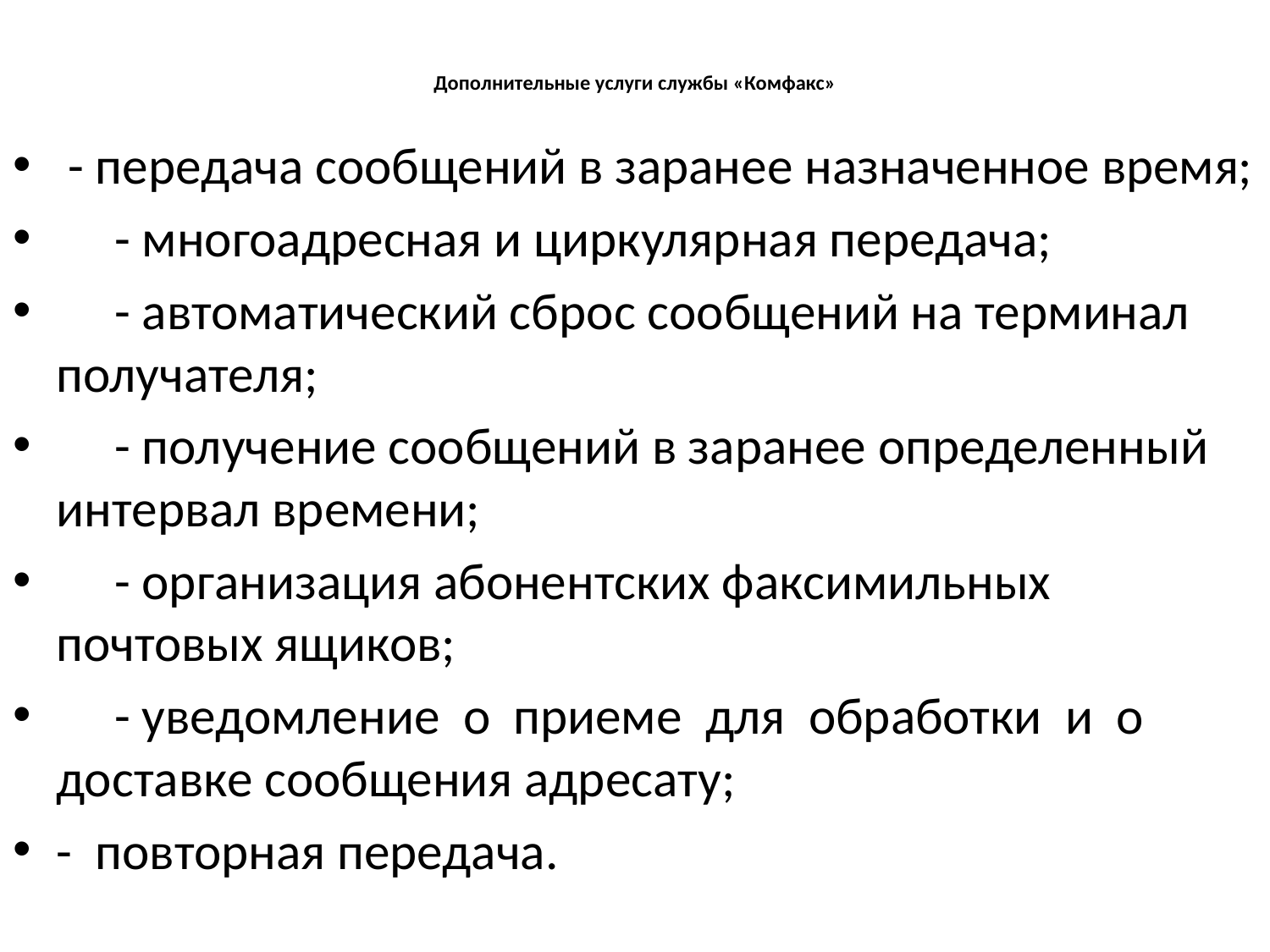

# Дополнительные услуги службы «Комфакс»
 - передача сообщений в заранее назначенное время;
     - многоадресная и циркулярная передача;
     - автоматический сброс сообщений на терминал получателя;
     - получение сообщений в заранее определенный интервал времени;
     - организация абонентских факсимильных почтовых ящиков;
     - уведомление  о  приеме  для  обработки  и  о доставке сообщения адресату;
-  повторная передача.